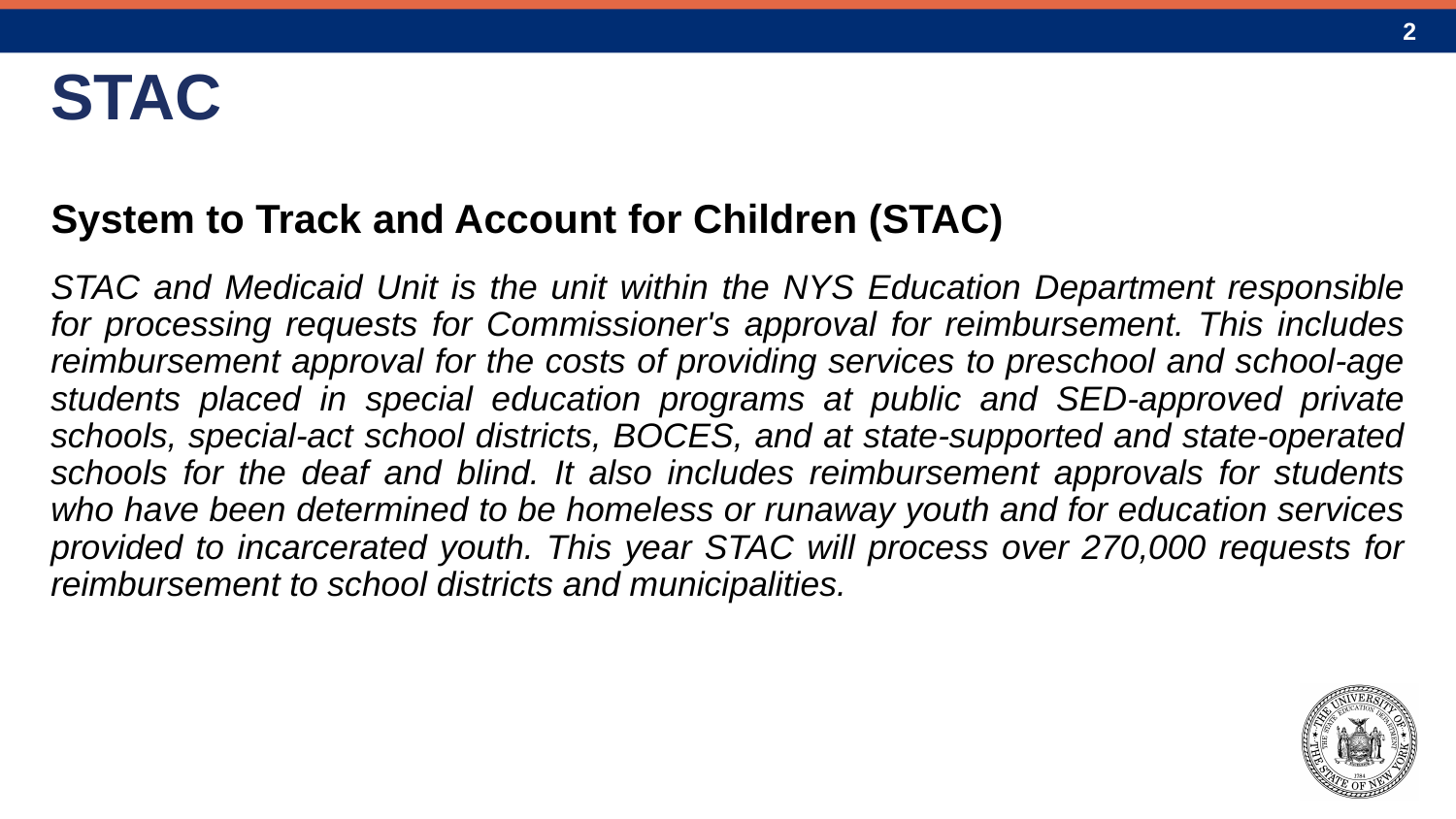

# STAC
System to Track and Account for Children (STAC)

STAC and Medicaid Unit is the unit within the NYS Education Department responsible for processing requests for Commissioner's approval for reimbursement. This includes reimbursement approval for the costs of providing services to preschool and school-age students placed in special education programs at public and SED-approved private schools, special-act school districts, BOCES, and at state-supported and state-operated schools for the deaf and blind. It also includes reimbursement approvals for students who have been determined to be homeless or runaway youth and for education services provided to incarcerated youth. This year STAC will process over 270,000 requests for reimbursement to school districts and municipalities.